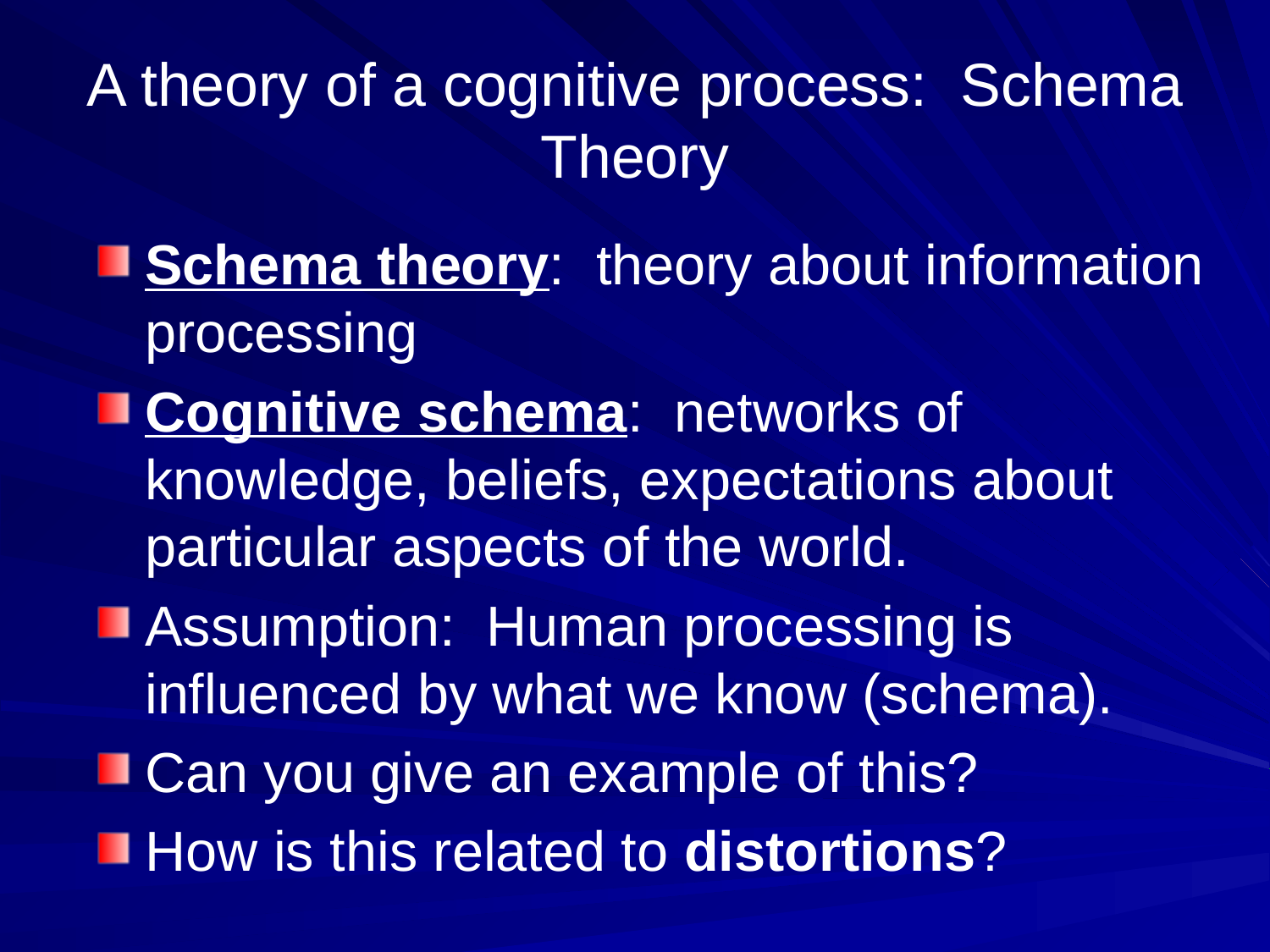

A theory of a cognitive process:  Schema Theory
Schema theory:  theory about information processing
Cognitive schema:  networks of knowledge, beliefs, expectations about particular aspects of the world.
Assumption:  Human processing is influenced by what we know (schema).
Can you give an example of this?
How is this related to distortions?